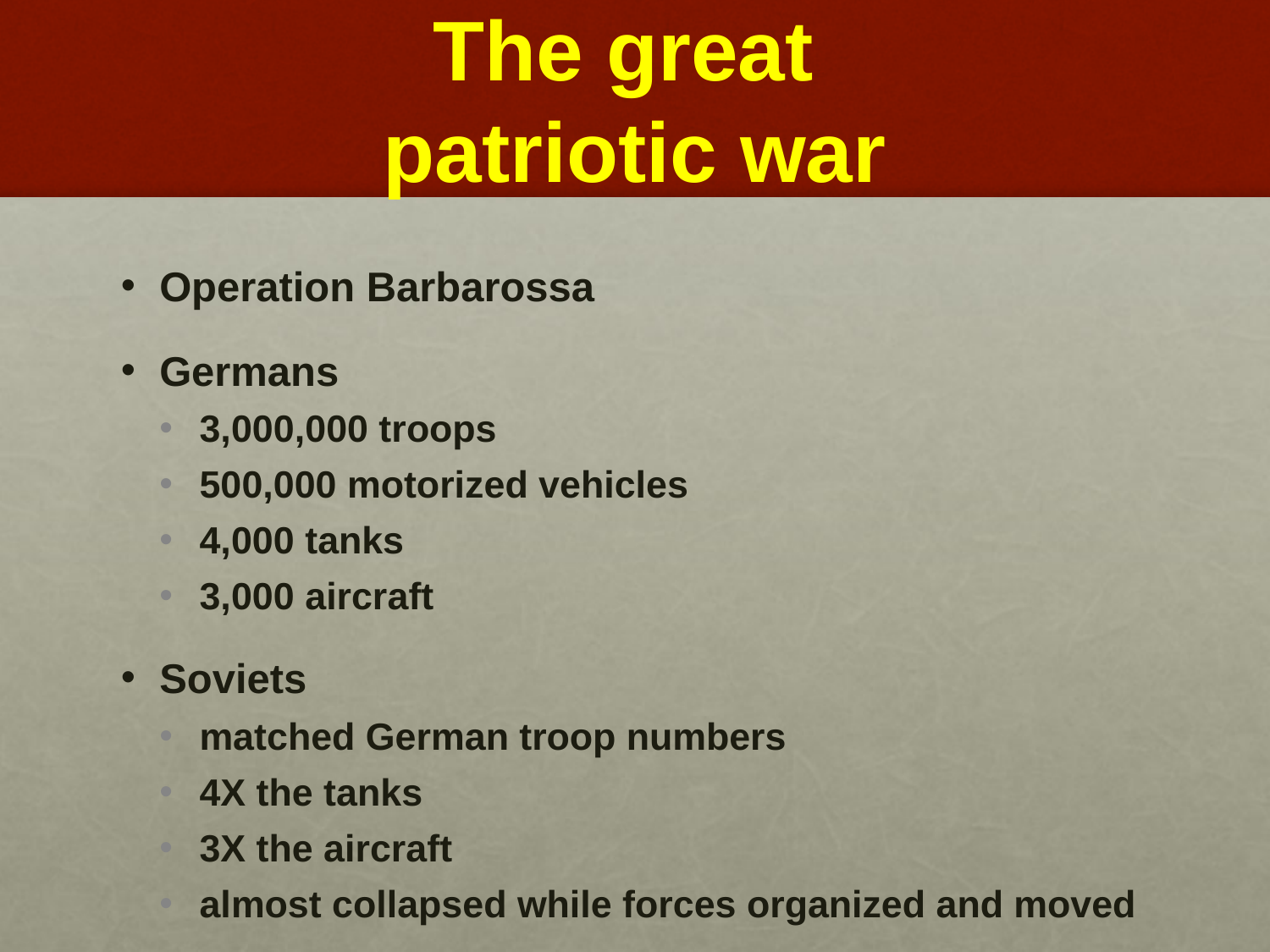

# The great patriotic war
Operation Barbarossa
Germans
3,000,000 troops
500,000 motorized vehicles
4,000 tanks
3,000 aircraft
Soviets
matched German troop numbers
4X the tanks
3X the aircraft
almost collapsed while forces organized and moved